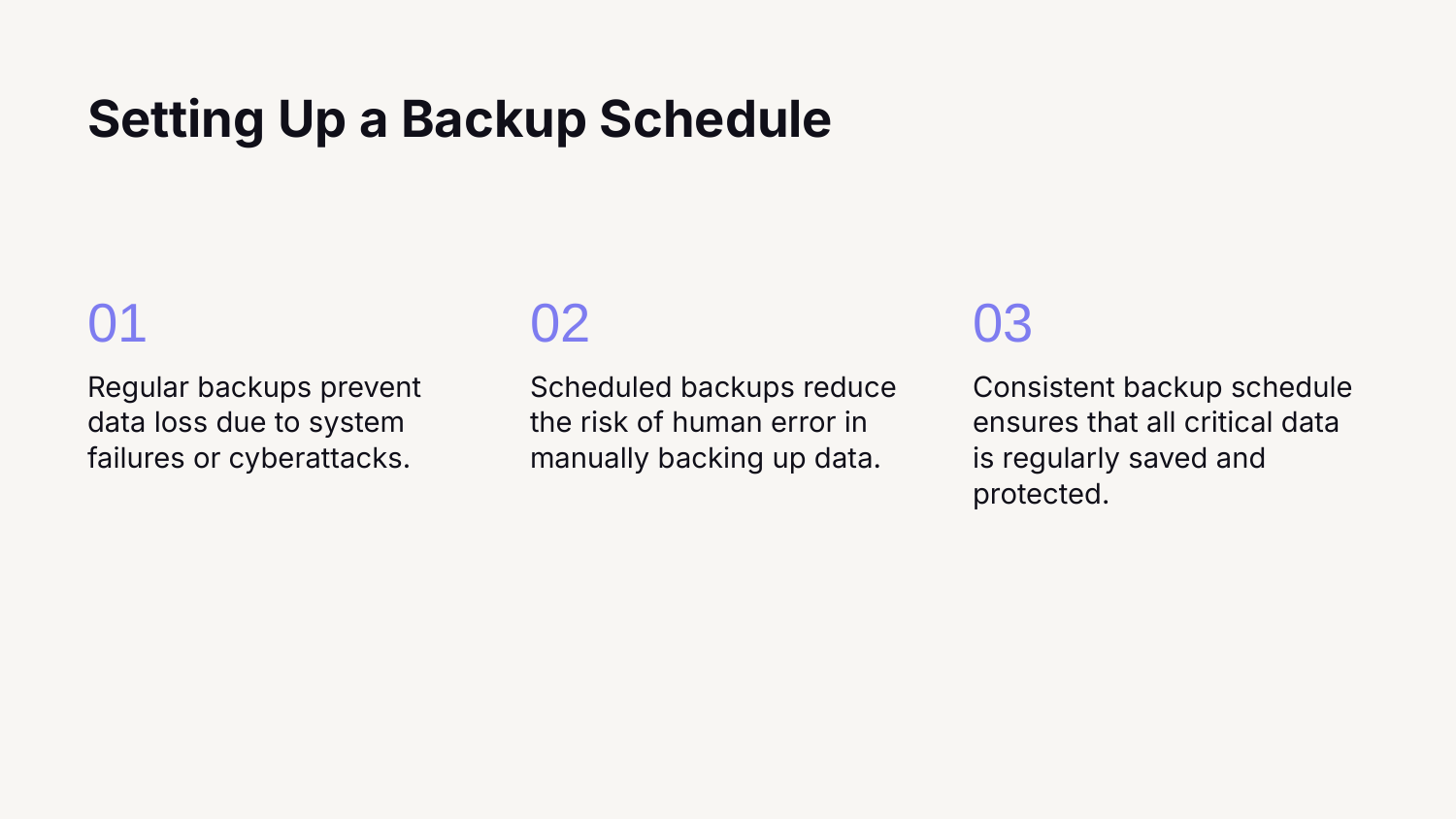

# Setting Up a Backup Schedule
01
02
03
Regular backups prevent data loss due to system failures or cyberattacks.
Scheduled backups reduce the risk of human error in manually backing up data.
Consistent backup schedule ensures that all critical data is regularly saved and protected.